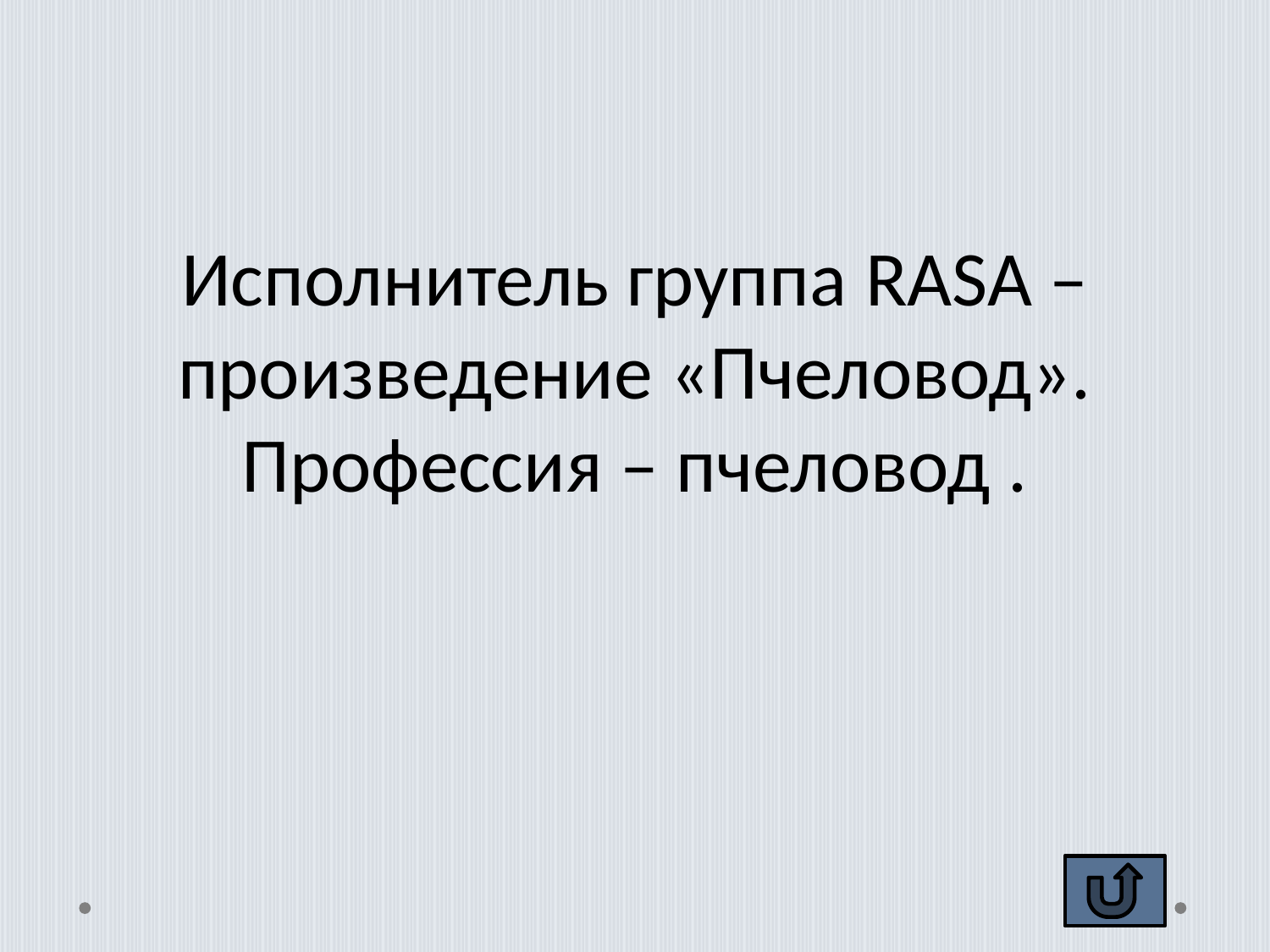

#
Исполнитель группа RASA – произведение «Пчеловод».
Профессия – пчеловод .